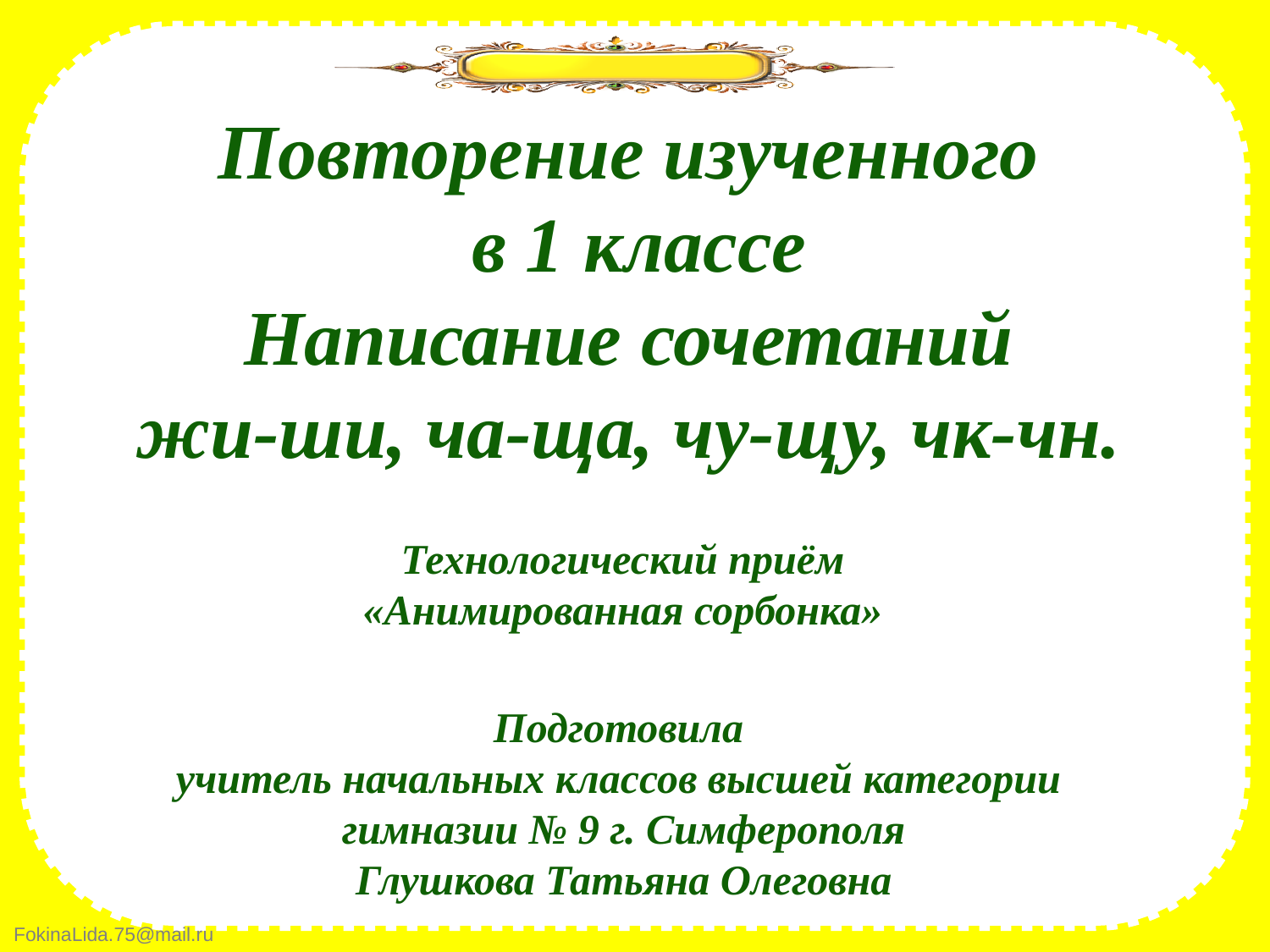

# Повторение изученного в 1 классе Написание сочетаний жи-ши, ча-ща, чу-щу, чк-чн.
Технологический приём
«Анимированная сорбонка»
Подготовила
учитель начальных классов высшей категории
гимназии № 9 г. Симферополя
Глушкова Татьяна Олеговна